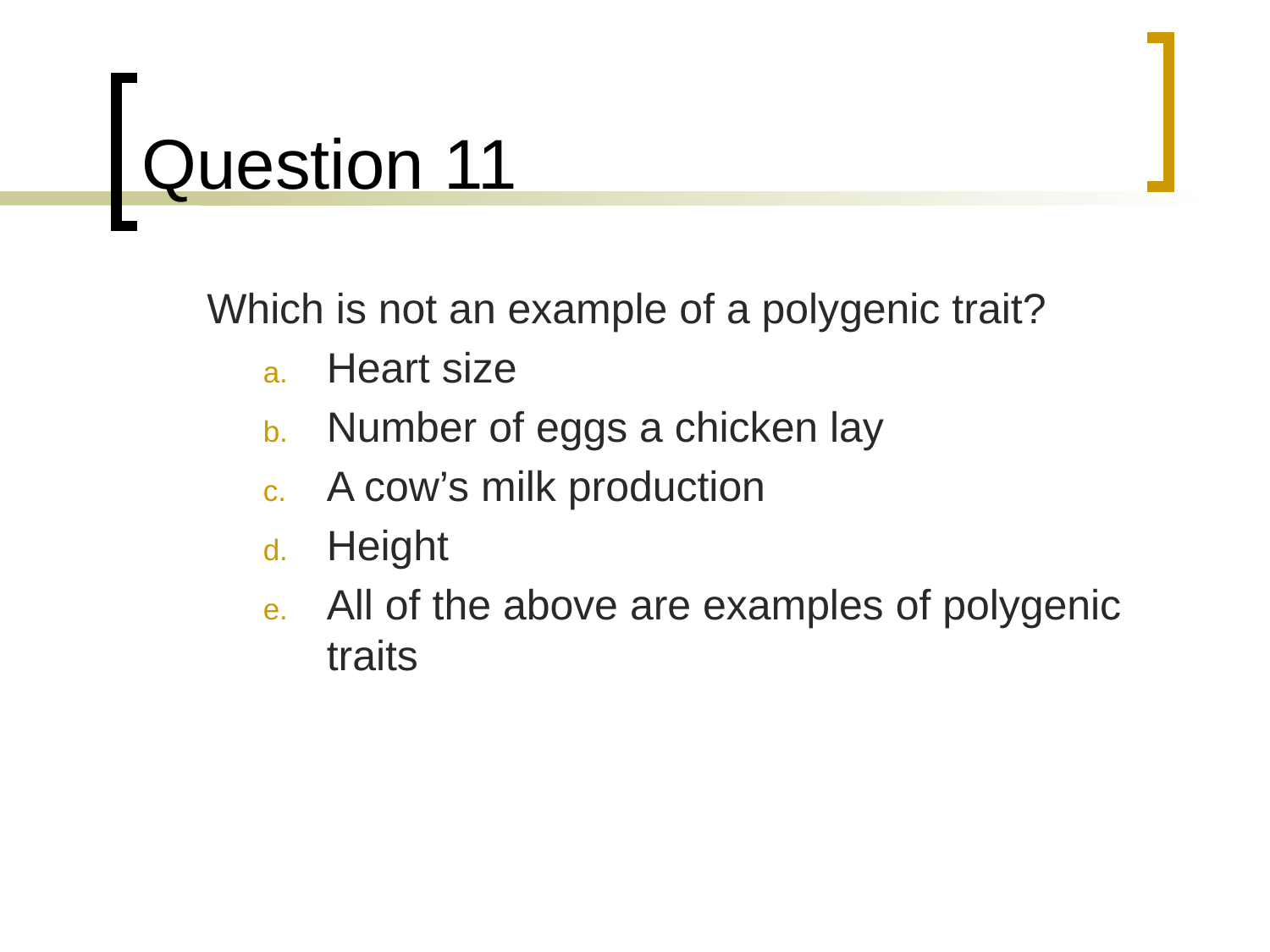

# Question 11
Which is not an example of a polygenic trait?
Heart size
Number of eggs a chicken lay
A cow’s milk production
Height
All of the above are examples of polygenic traits